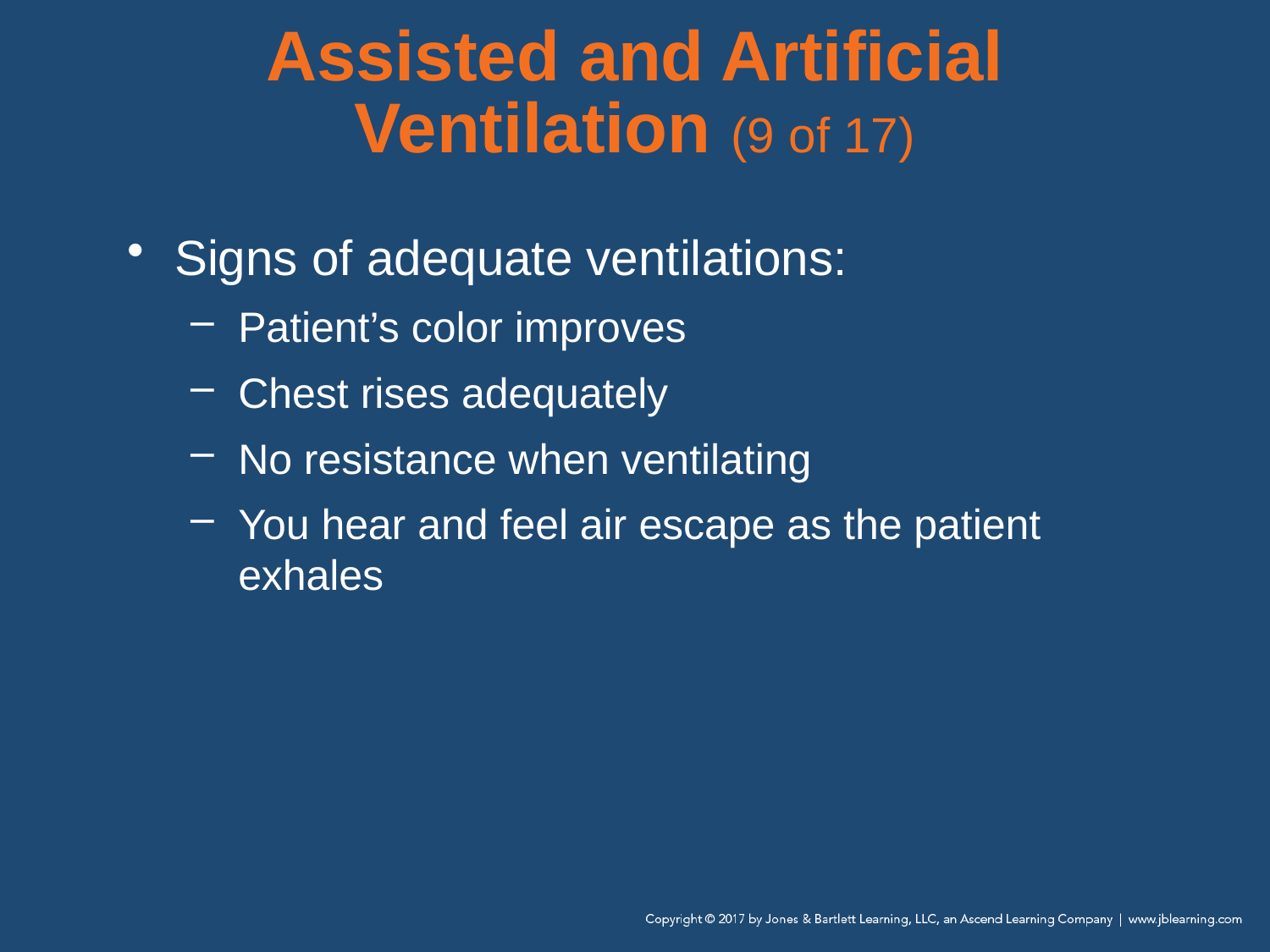

# Assisted and Artificial Ventilation (9 of 17)
Signs of adequate ventilations:
Patient’s color improves
Chest rises adequately
No resistance when ventilating
You hear and feel air escape as the patient exhales